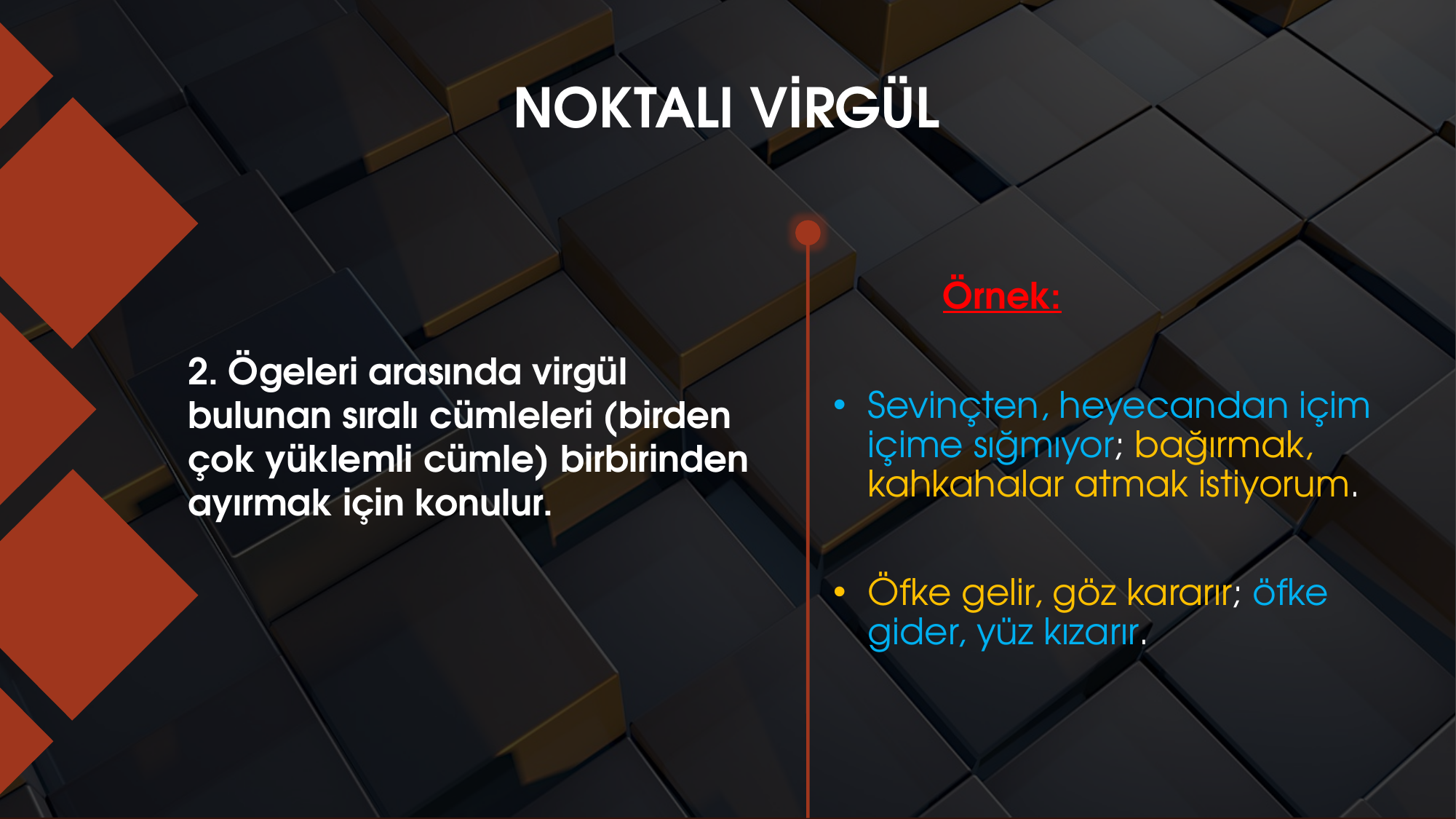

# NOKTALI VİRGÜL

	Örnek:

Sevinçten, heyecandan içim içime sığmıyor; bağırmak, kahkahalar atmak istiyorum.

Öfke gelir, göz kararır; öfke gider, yüz kızarır.

2. Ögeleri arasında virgül bulunan sıralı cümleleri (birden çok yüklemli cümle) birbirinden ayırmak için konulur.